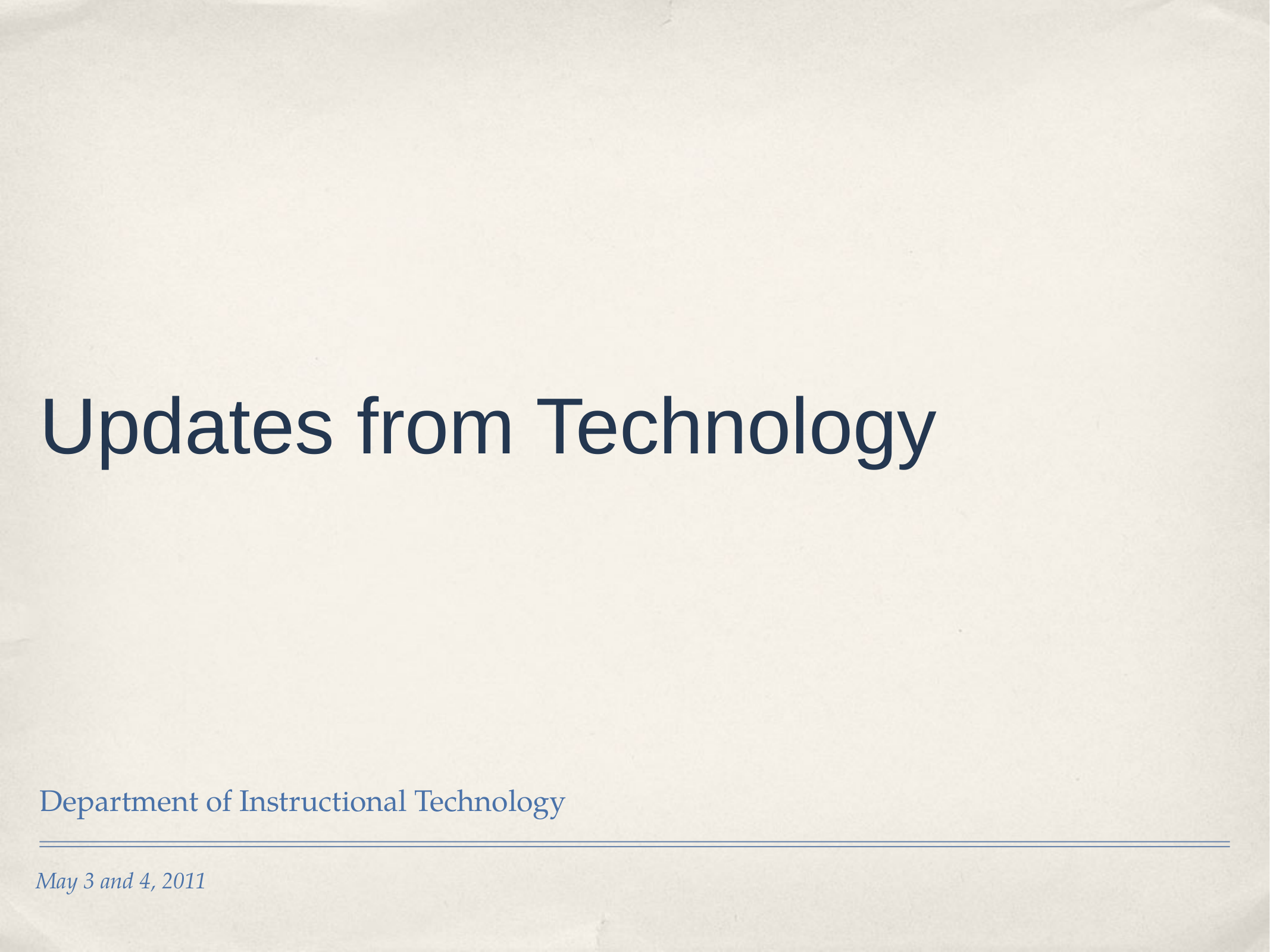

# Updates from Technology
Department of Instructional Technology

May 3 and 4, 2011